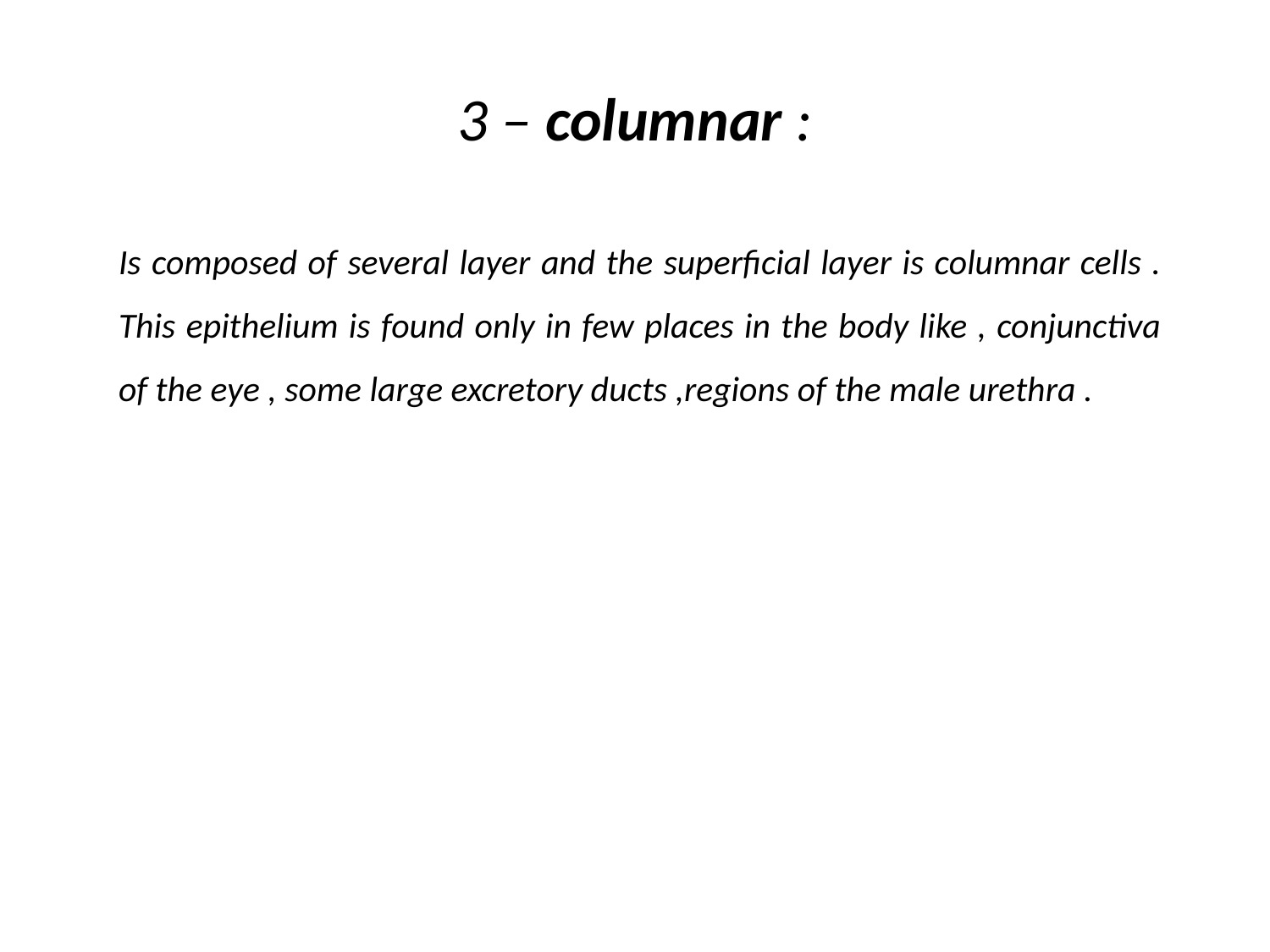

# 3 – columnar :
Is composed of several layer and the superficial layer is columnar cells . This epithelium is found only in few places in the body like , conjunctiva of the eye , some large excretory ducts ,regions of the male urethra .